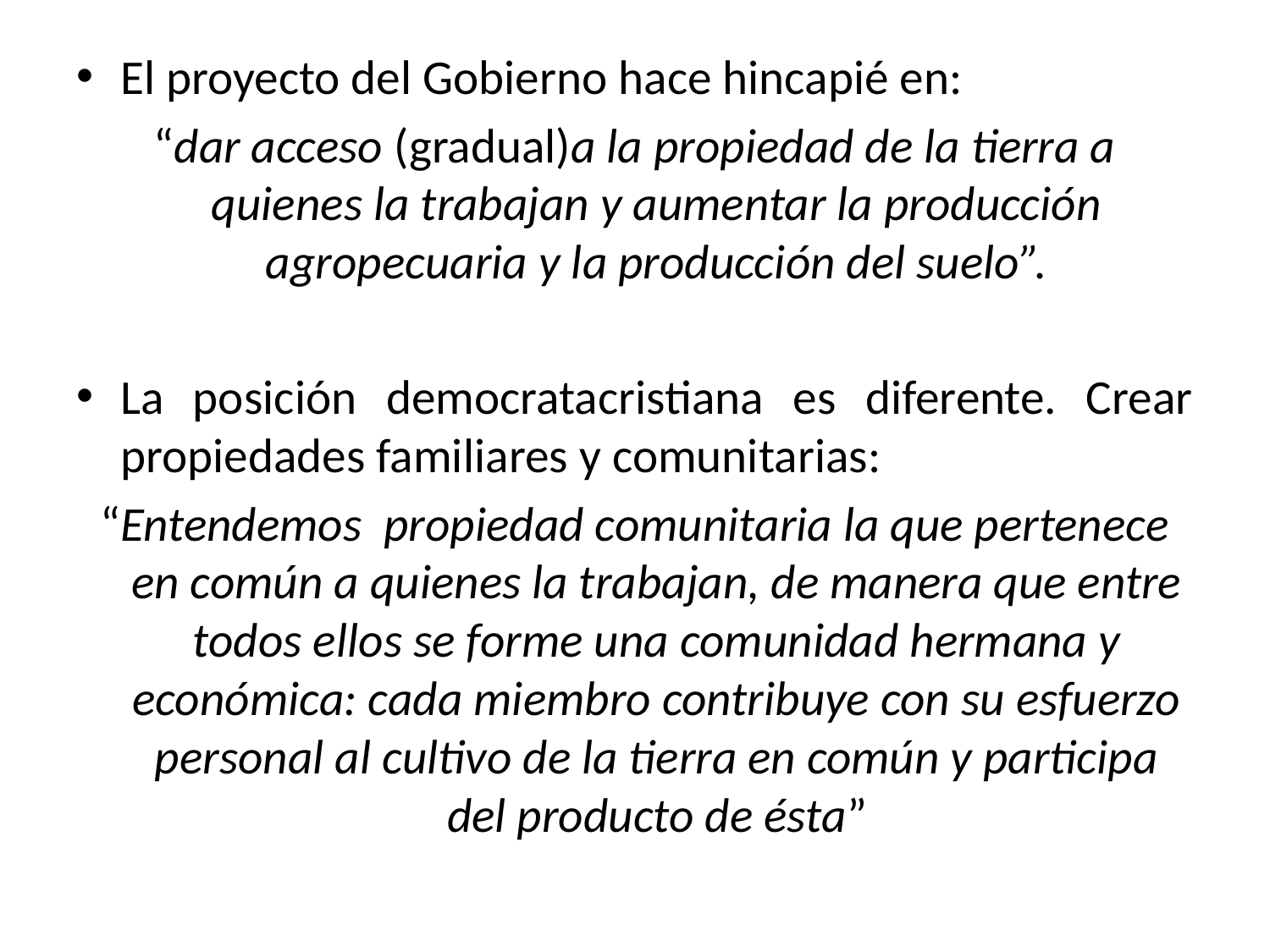

El proyecto del Gobierno hace hincapié en:
“dar acceso (gradual)a la propiedad de la tierra a quienes la trabajan y aumentar la producción agropecuaria y la producción del suelo”.

La posición democratacristiana es diferente. Crear propiedades familiares y comunitarias:
“Entendemos  propiedad comunitaria la que pertenece en común a quienes la trabajan, de manera que entre todos ellos se forme una comunidad hermana y económica: cada miembro contribuye con su esfuerzo personal al cultivo de la tierra en común y participa del producto de ésta”